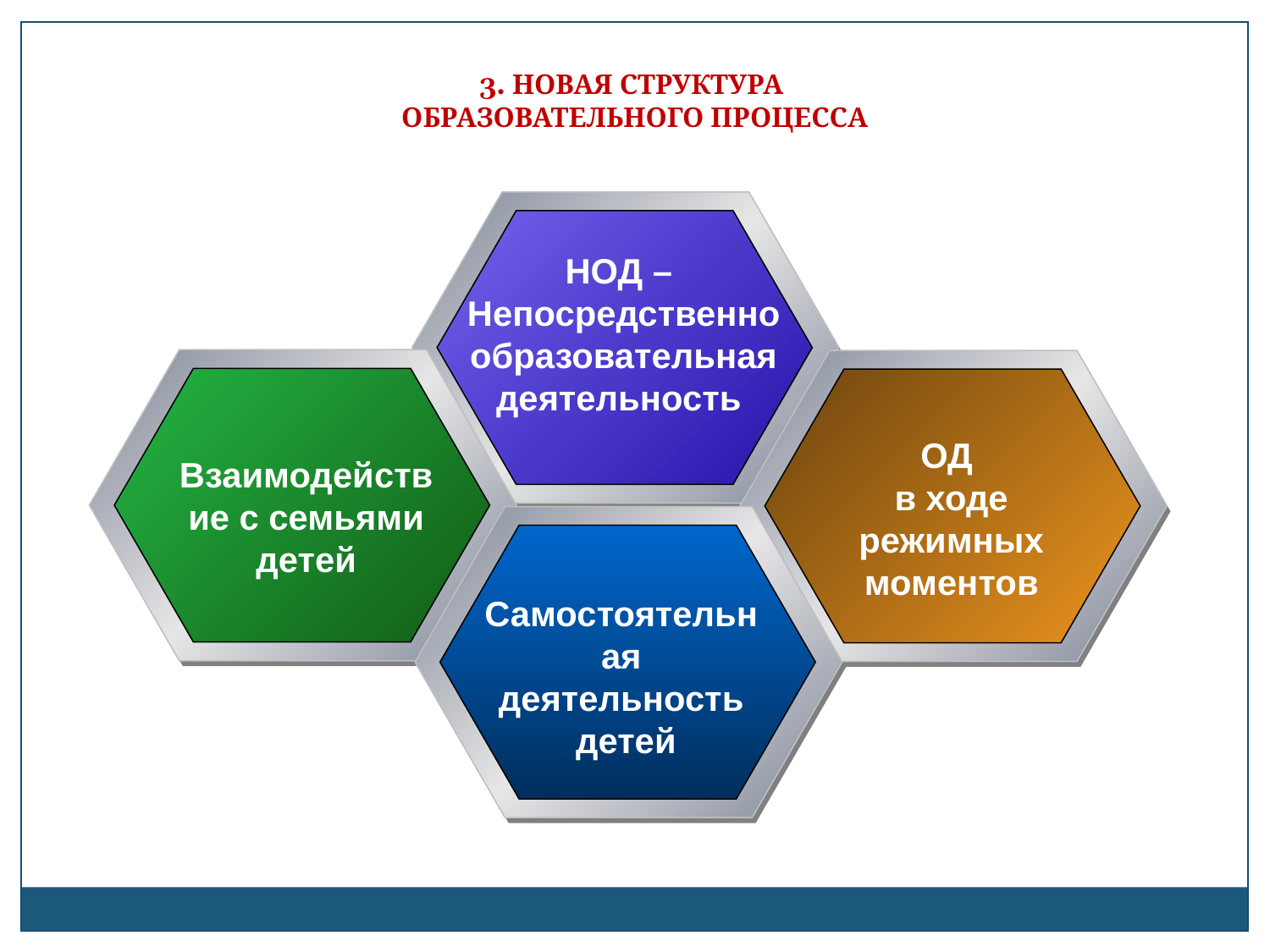

3. НОВАЯ СТРУКТУРА
ОБРАЗОВАТЕЛЬНОГО ПРОЦЕССА

НОД –
Непосредственно
образовательная
деятельность

ОД
в ходе
режимных
моментов

Взаимодействие с семьями детей
Самостоятельная
деятельность
 детей